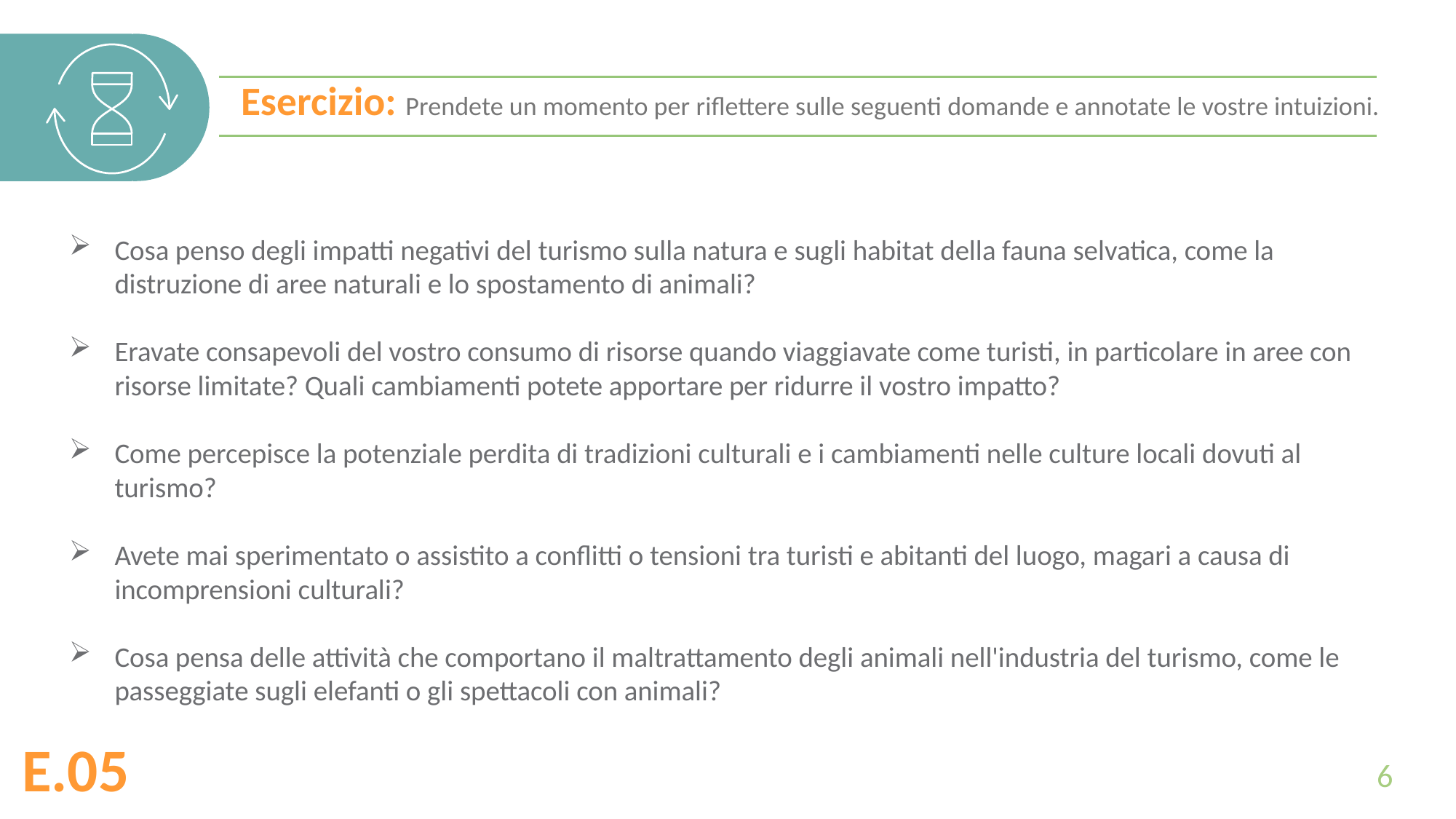

Esercizio: Prendete un momento per riflettere sulle seguenti domande e annotate le vostre intuizioni.

Cosa penso degli impatti negativi del turismo sulla natura e sugli habitat della fauna selvatica, come la distruzione di aree naturali e lo spostamento di animali?

Eravate consapevoli del vostro consumo di risorse quando viaggiavate come turisti, in particolare in aree con risorse limitate? Quali cambiamenti potete apportare per ridurre il vostro impatto?

Come percepisce la potenziale perdita di tradizioni culturali e i cambiamenti nelle culture locali dovuti al turismo?

Avete mai sperimentato o assistito a conflitti o tensioni tra turisti e abitanti del luogo, magari a causa di incomprensioni culturali?

Cosa pensa delle attività che comportano il maltrattamento degli animali nell'industria del turismo, come le passeggiate sugli elefanti o gli spettacoli con animali?

6
E.05